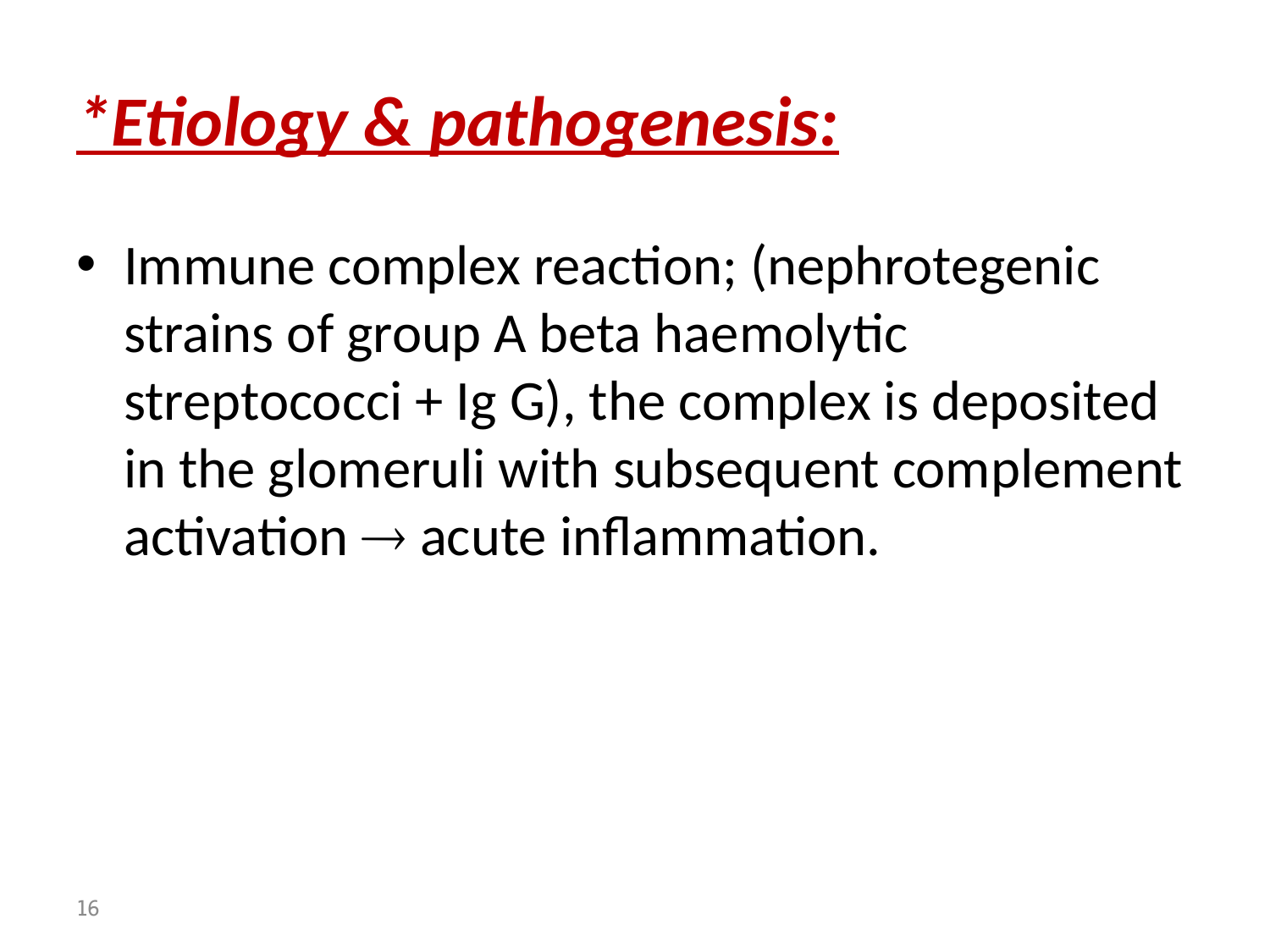

# *Etiology & pathogenesis:
Immune complex reaction; (nephrotegenic strains of group A beta haemolytic streptococci + Ig G), the complex is deposited in the glomeruli with subsequent complement activation → acute inflammation.
16